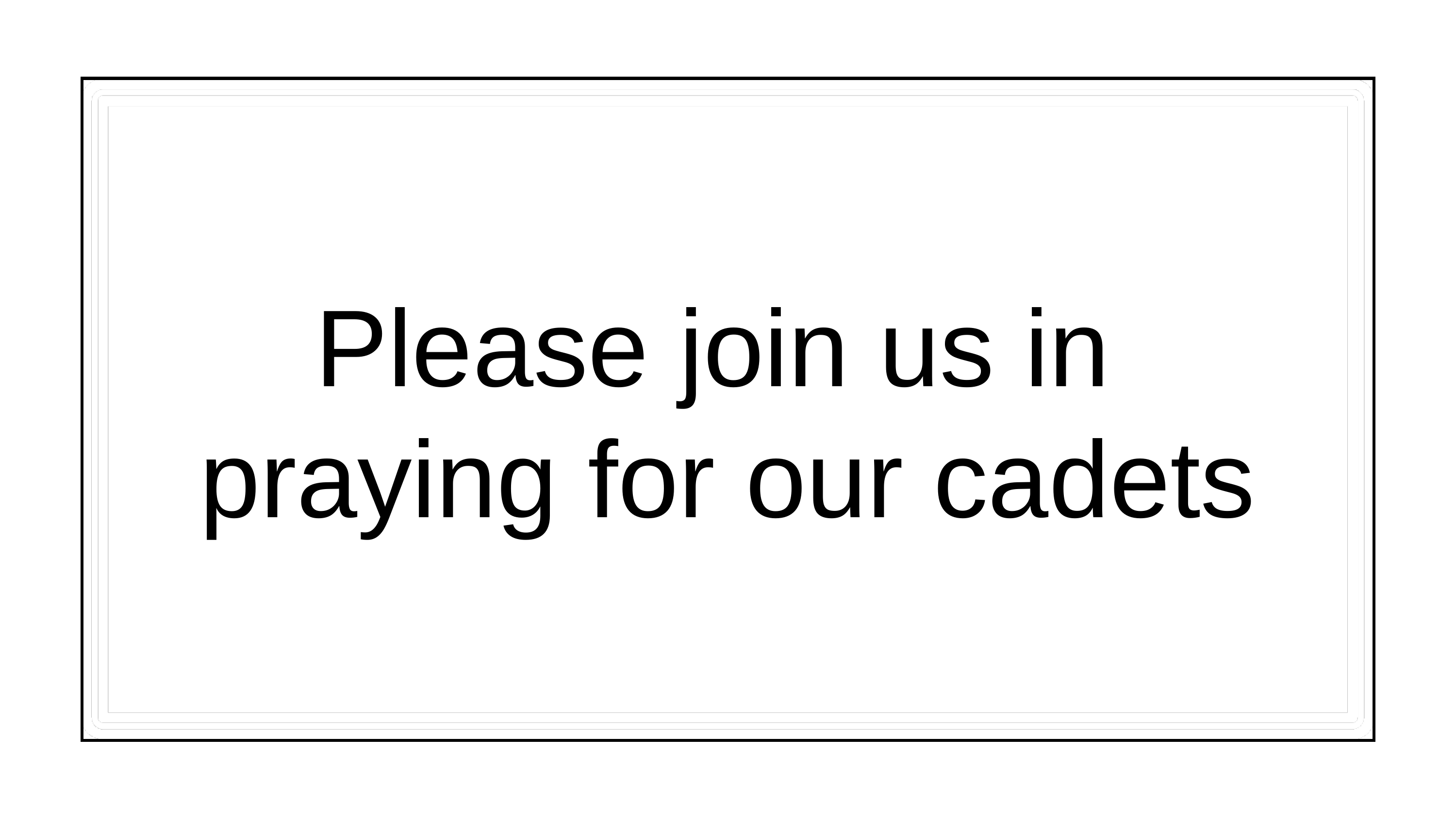

Please join us in
praying for our cadets